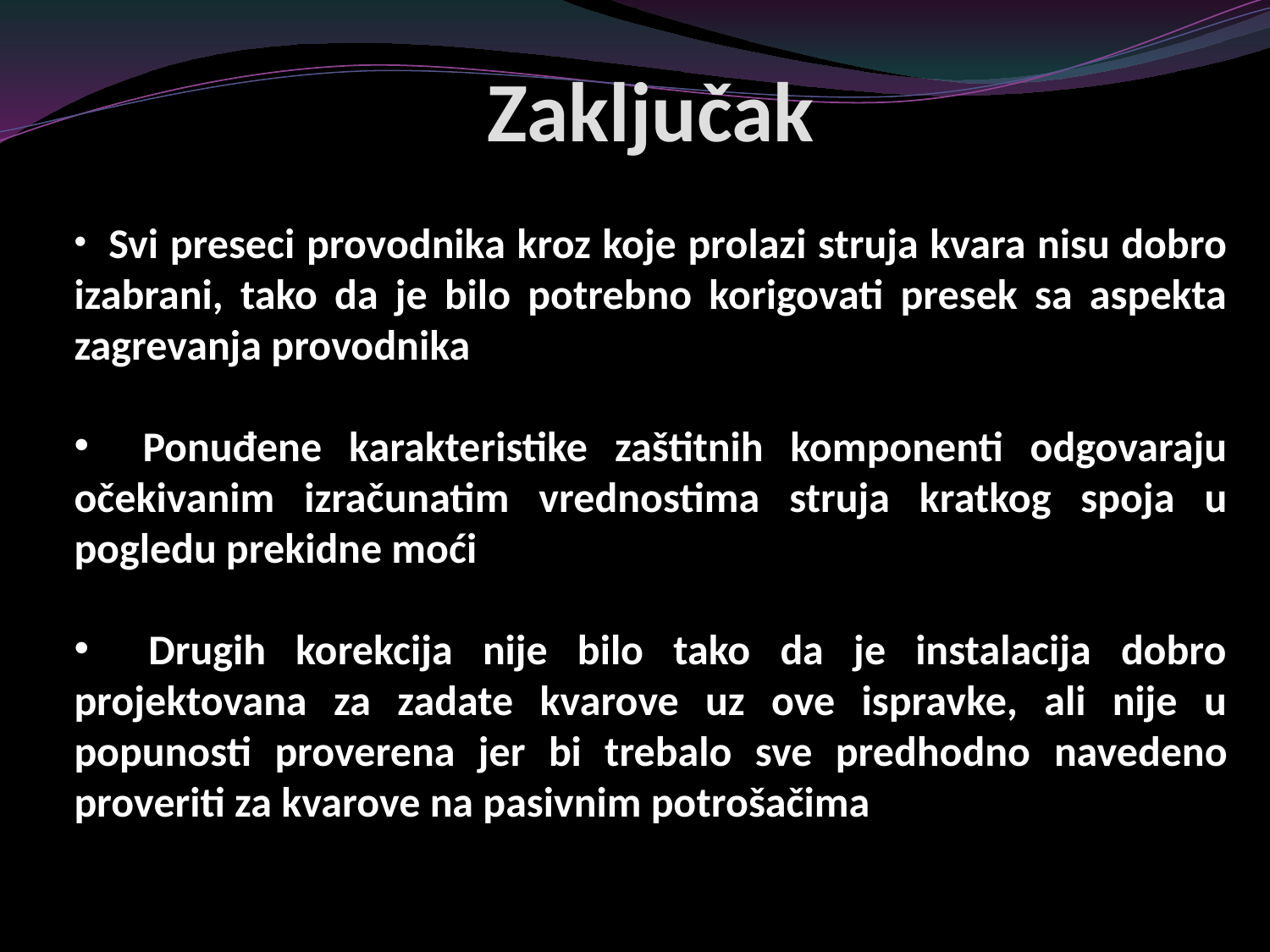

# Zaključak

  Svi preseci provodnika kroz koje prolazi struja kvara nisu dobro izabrani, tako da je bilo potrebno korigovati presek sa aspekta zagrevanja provodnika

  Ponuđene karakteristike zaštitnih komponenti odgovaraju očekivanim izračunatim vrednostima struja kratkog spoja u pogledu prekidne moći

  Drugih korekcija nije bilo tako da je instalacija dobro projektovana za zadate kvarove uz ove ispravke, ali nije u popunosti proverena jer bi trebalo sve predhodno navedeno proveriti za kvarove na pasivnim potrošačima